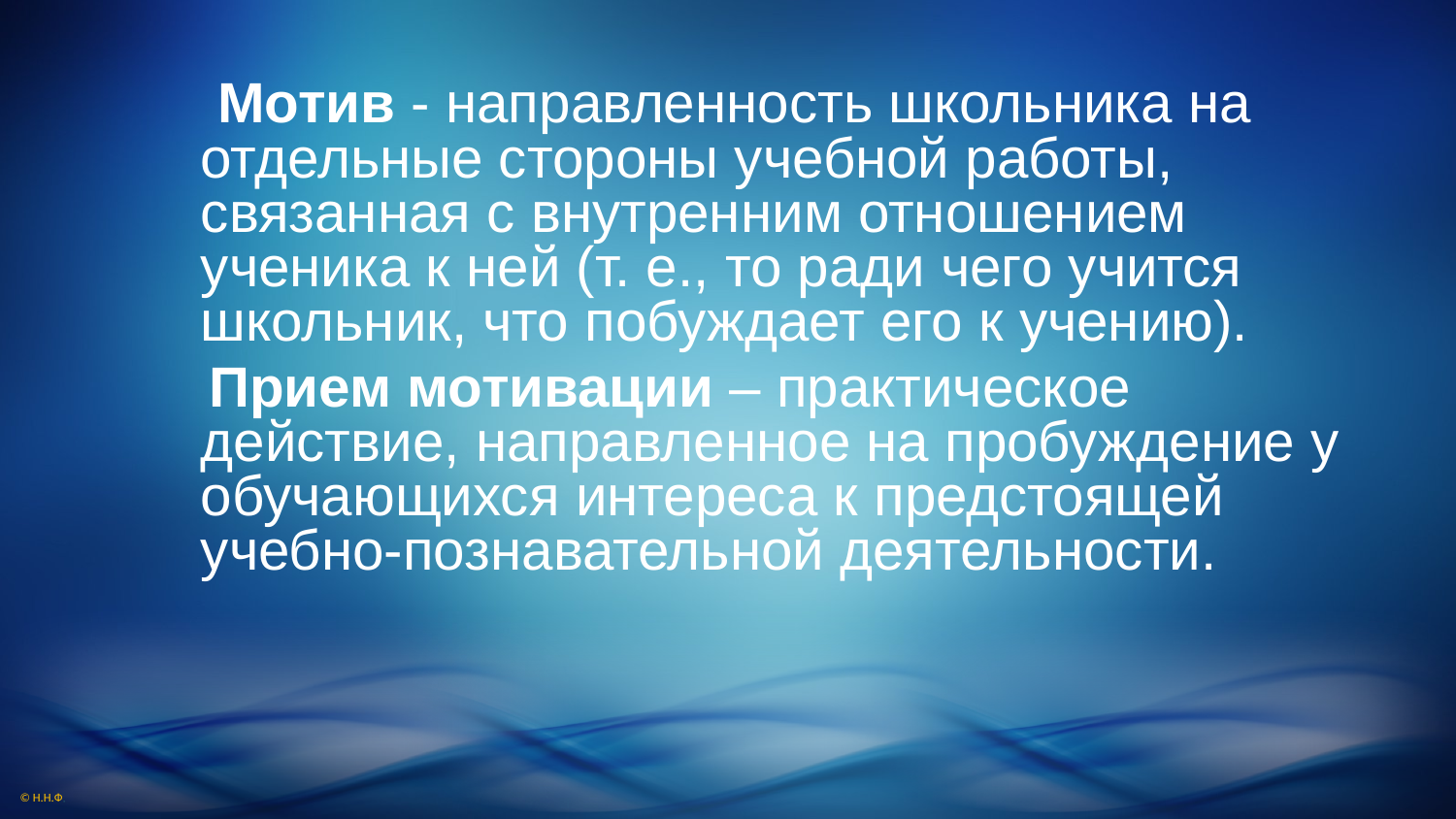

#
    Мотив - направленность школьника на отдельные стороны учебной работы, связанная с внутренним отношением ученика к ней (т. е., то ради чего учится школьник, что побуждает его к учению).
    Прием мотивации – практическое действие, направленное на пробуждение у обучающихся интереса к предстоящей учебно-познавательной деятельности.